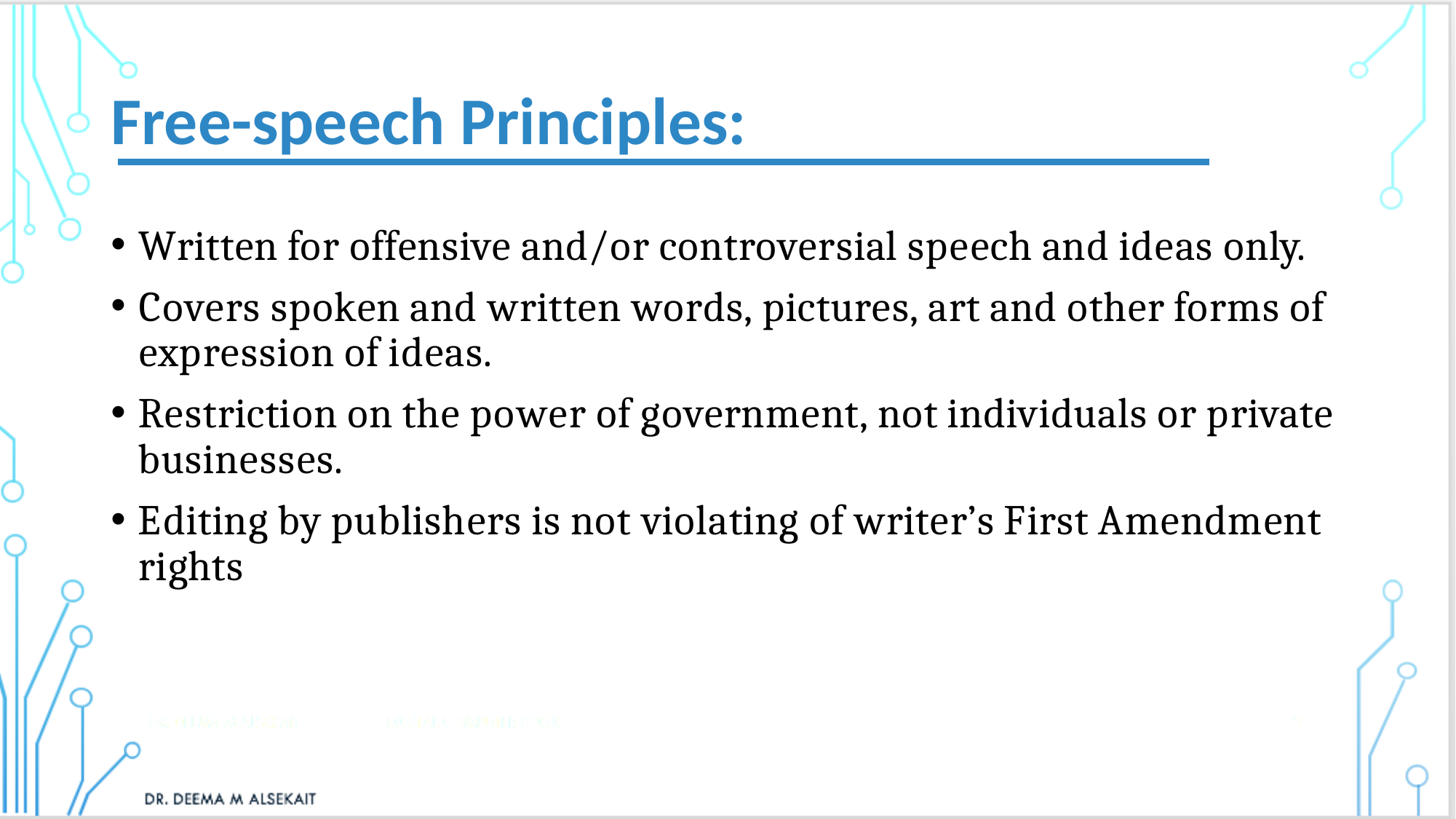

# Free-speech Principles:
Written for offensive and/or controversial speech and ideas only.
Covers spoken and written words, pictures, art and other forms of expression of ideas.
Restriction on the power of government, not individuals or private businesses.
Editing by publishers is not violating of writer’s First Amendment rights